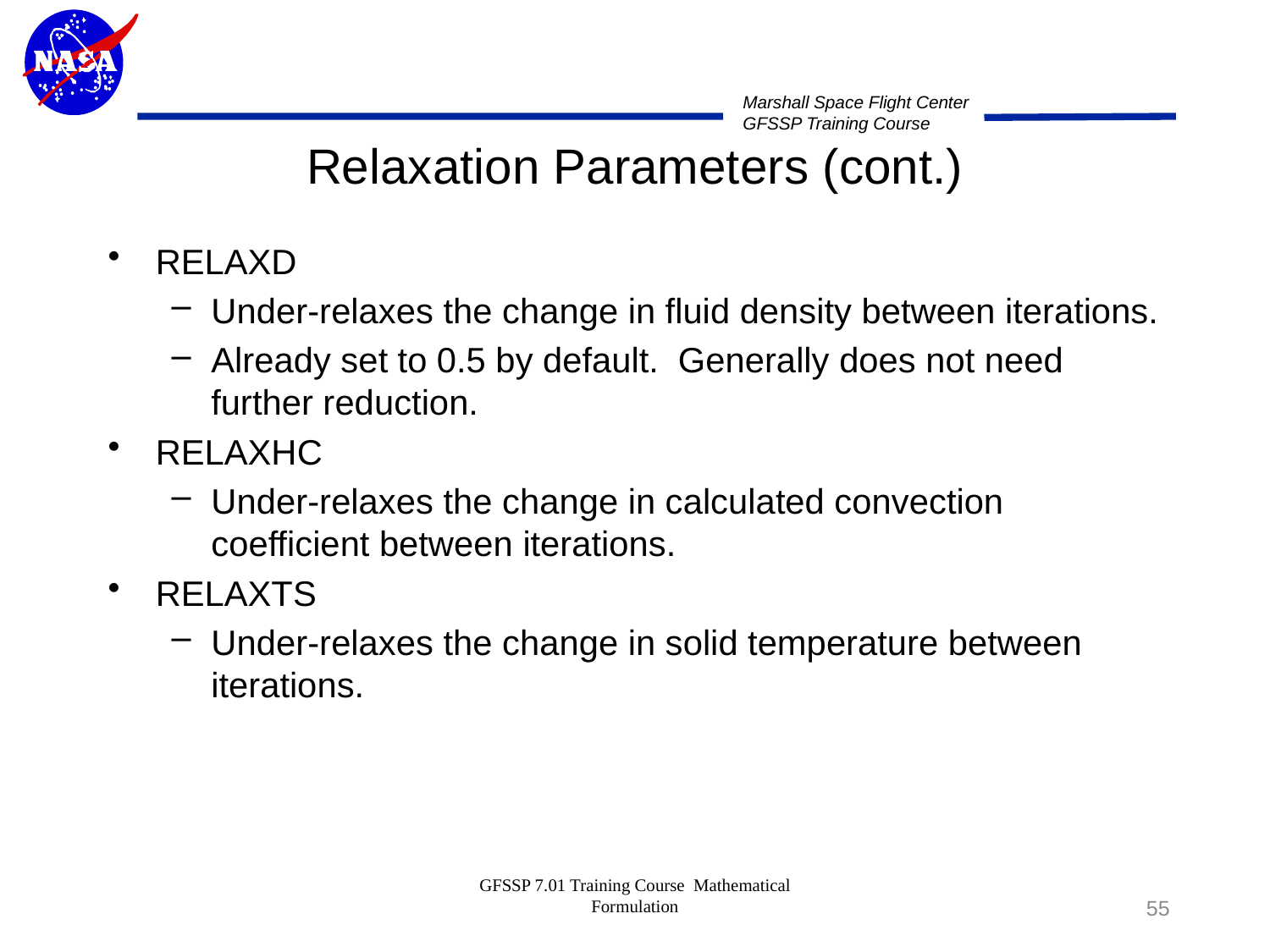

# Relaxation Parameters (cont.)
RELAXD
Under-relaxes the change in fluid density between iterations.
Already set to 0.5 by default.  Generally does not need further reduction.
RELAXHC
Under-relaxes the change in calculated convection coefficient between iterations.
RELAXTS
Under-relaxes the change in solid temperature between iterations.

GFSSP 7.01 Training Course  Mathematical Formulation
55